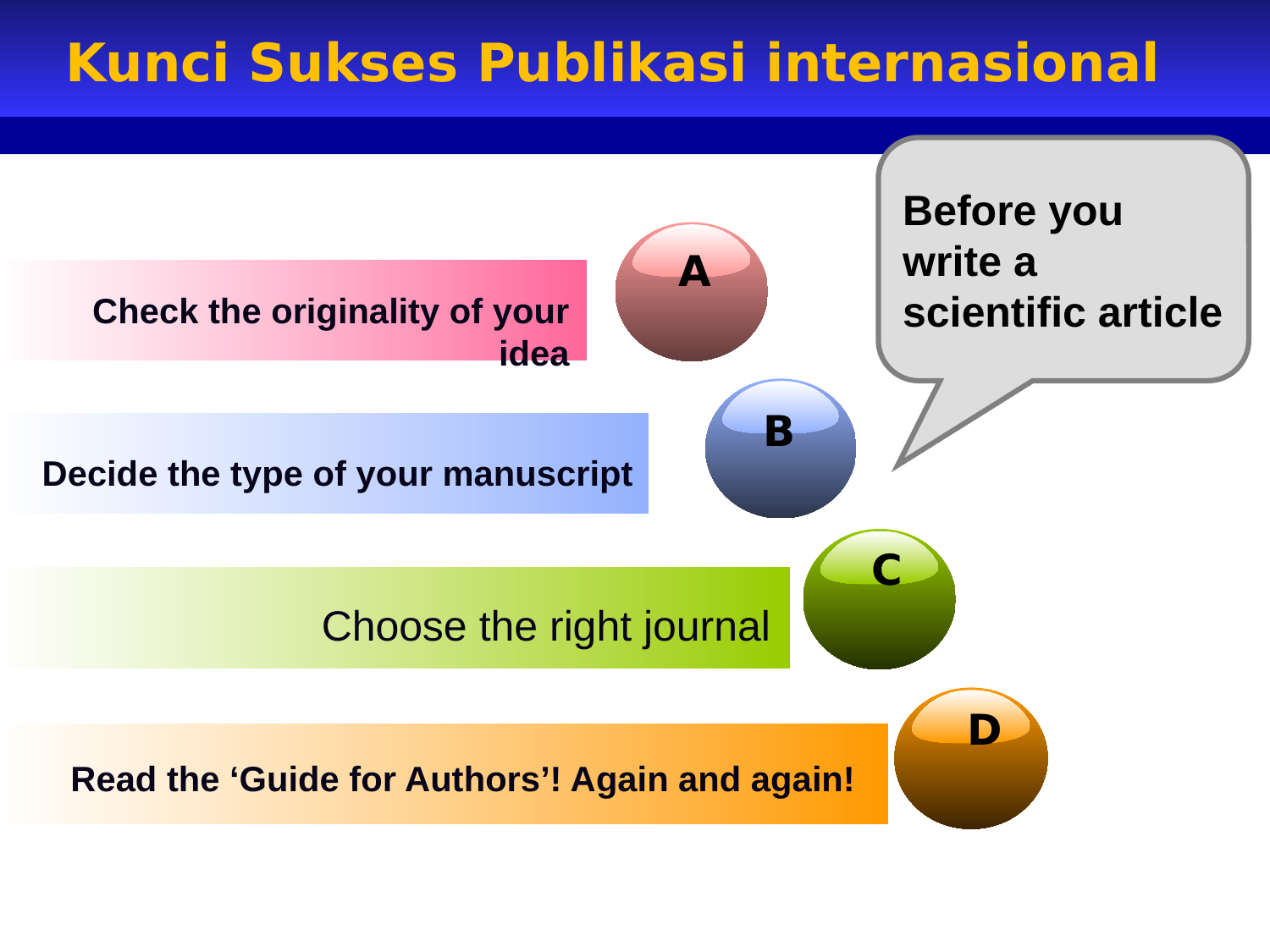

# Kunci Sukses Publikasi internasional
Before you write a scientific article

A

Check the originality of your idea

B

Decide the type of your manuscript

C

Choose the right journal

D

Read the ‘Guide for Authors’! Again and again!